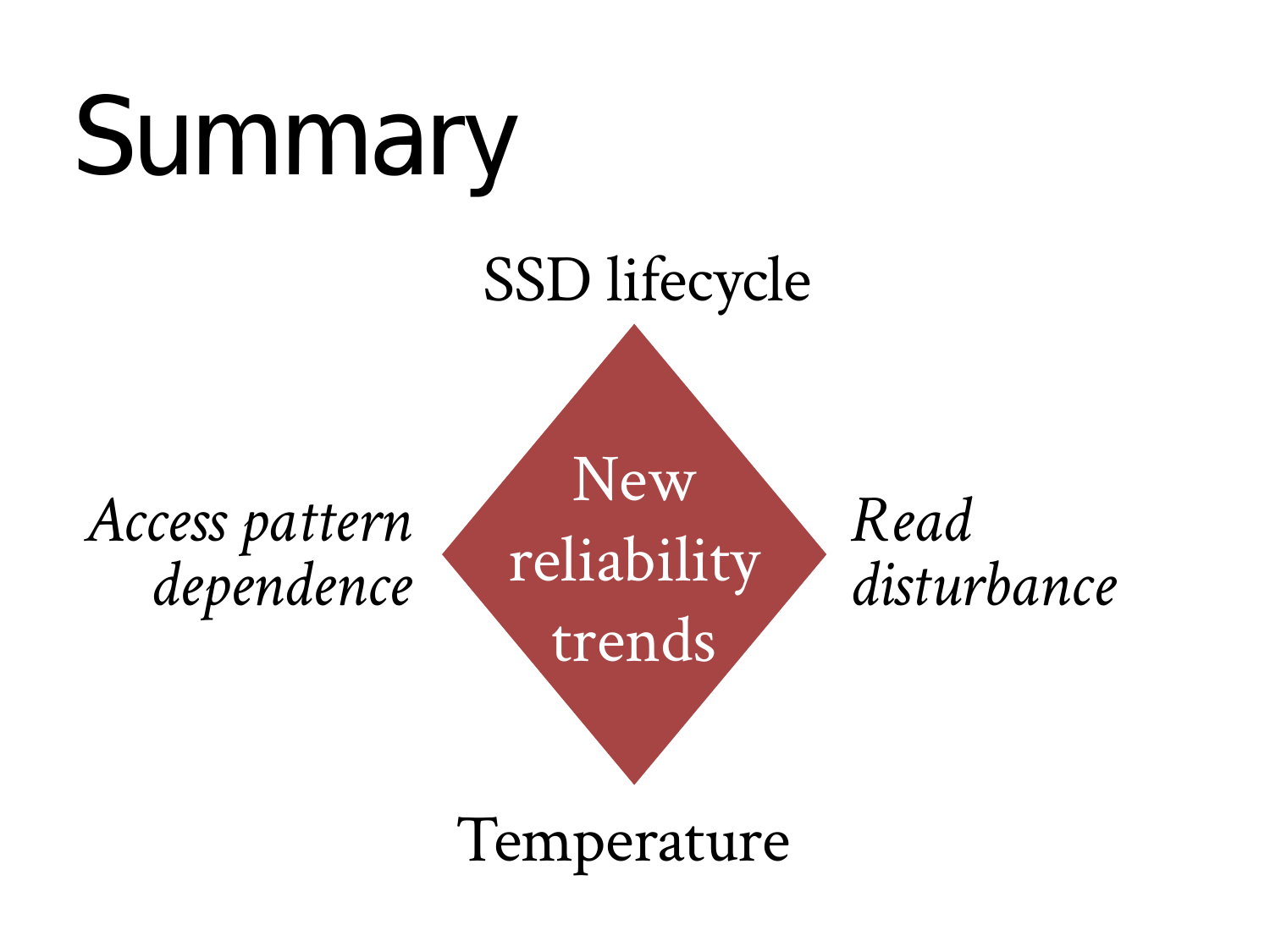

Summary
SSD lifecycle
New reliability trends
Access pattern
dependence
Read
disturbance
Temperature